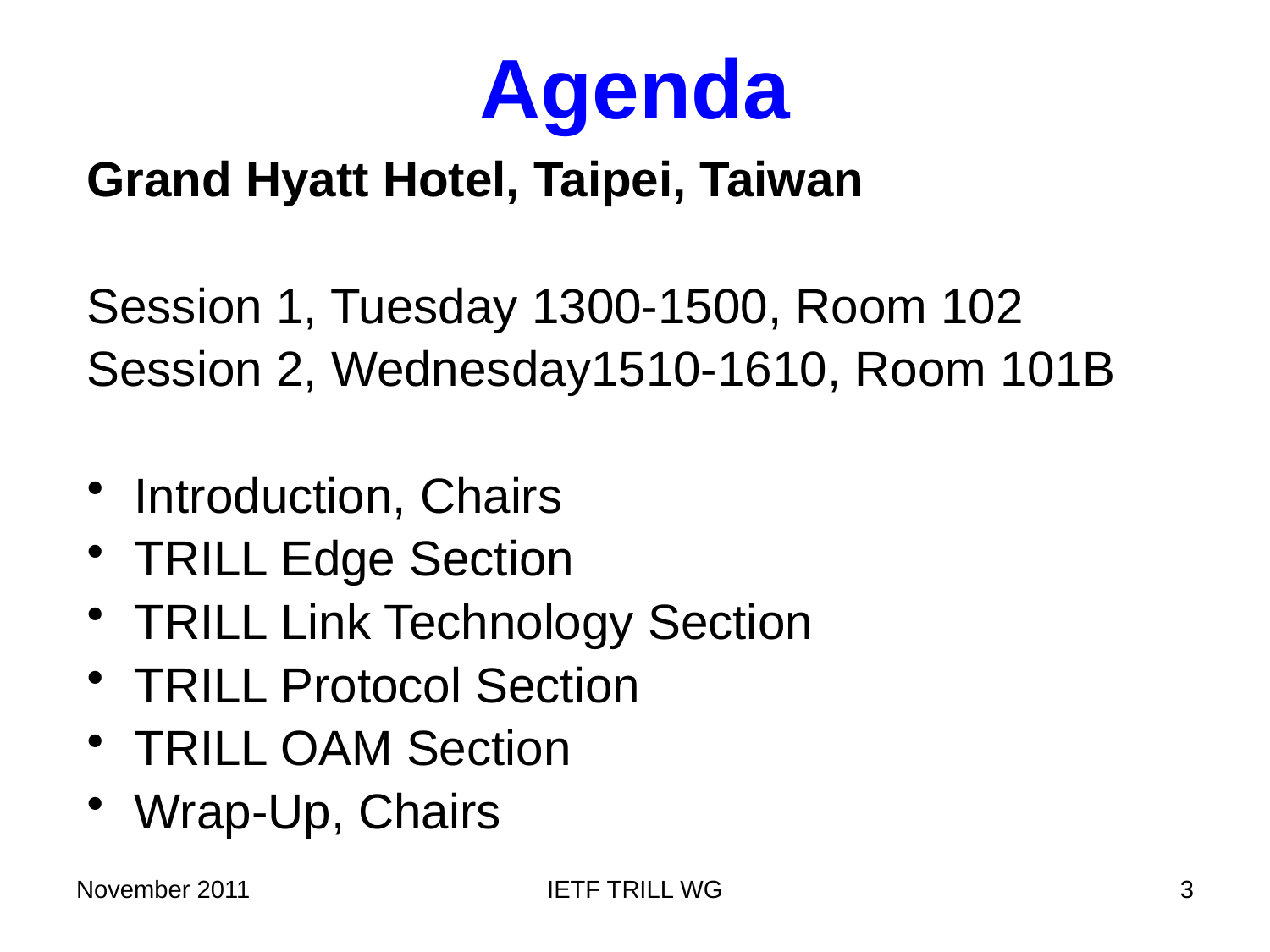

# Agenda
Grand Hyatt Hotel, Taipei, Taiwan

Session 1, Tuesday 1300-1500, Room 102
Session 2, Wednesday1510-1610, Room 101B

Introduction, Chairs
TRILL Edge Section
TRILL Link Technology Section
TRILL Protocol Section
TRILL OAM Section
Wrap-Up, Chairs

November 2011
IETF TRILL WG
3